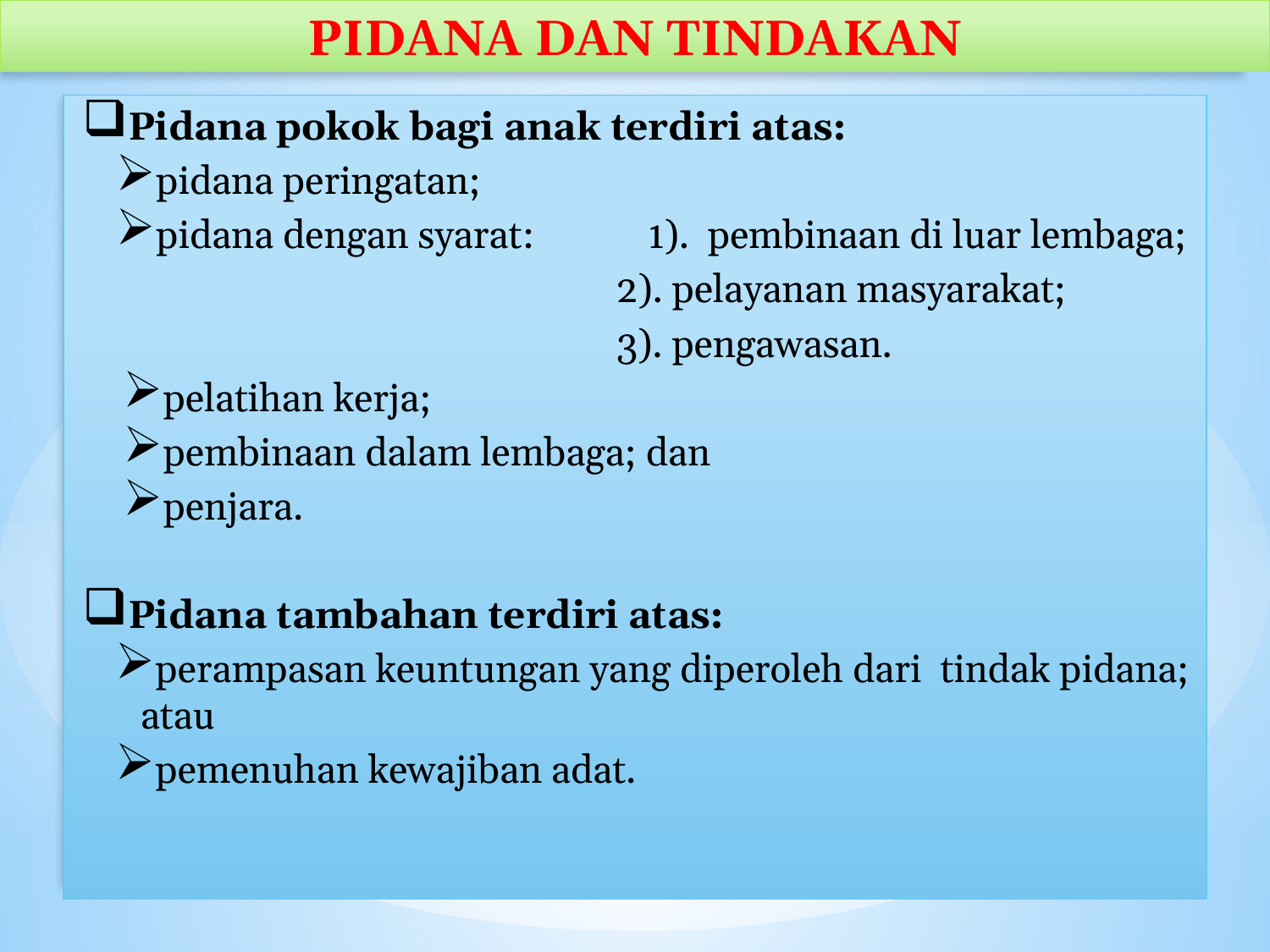

PIDANA DAN TINDAKAN
Pidana pokok bagi anak terdiri atas:
pidana peringatan;
pidana dengan syarat: 	1).  pembinaan di luar lembaga;
				             2). pelayanan masyarakat;
	     			             3). pengawasan.
pelatihan kerja;
pembinaan dalam lembaga; dan
penjara.

Pidana tambahan terdiri atas:
perampasan keuntungan yang diperoleh dari  tindak pidana; atau
pemenuhan kewajiban adat.